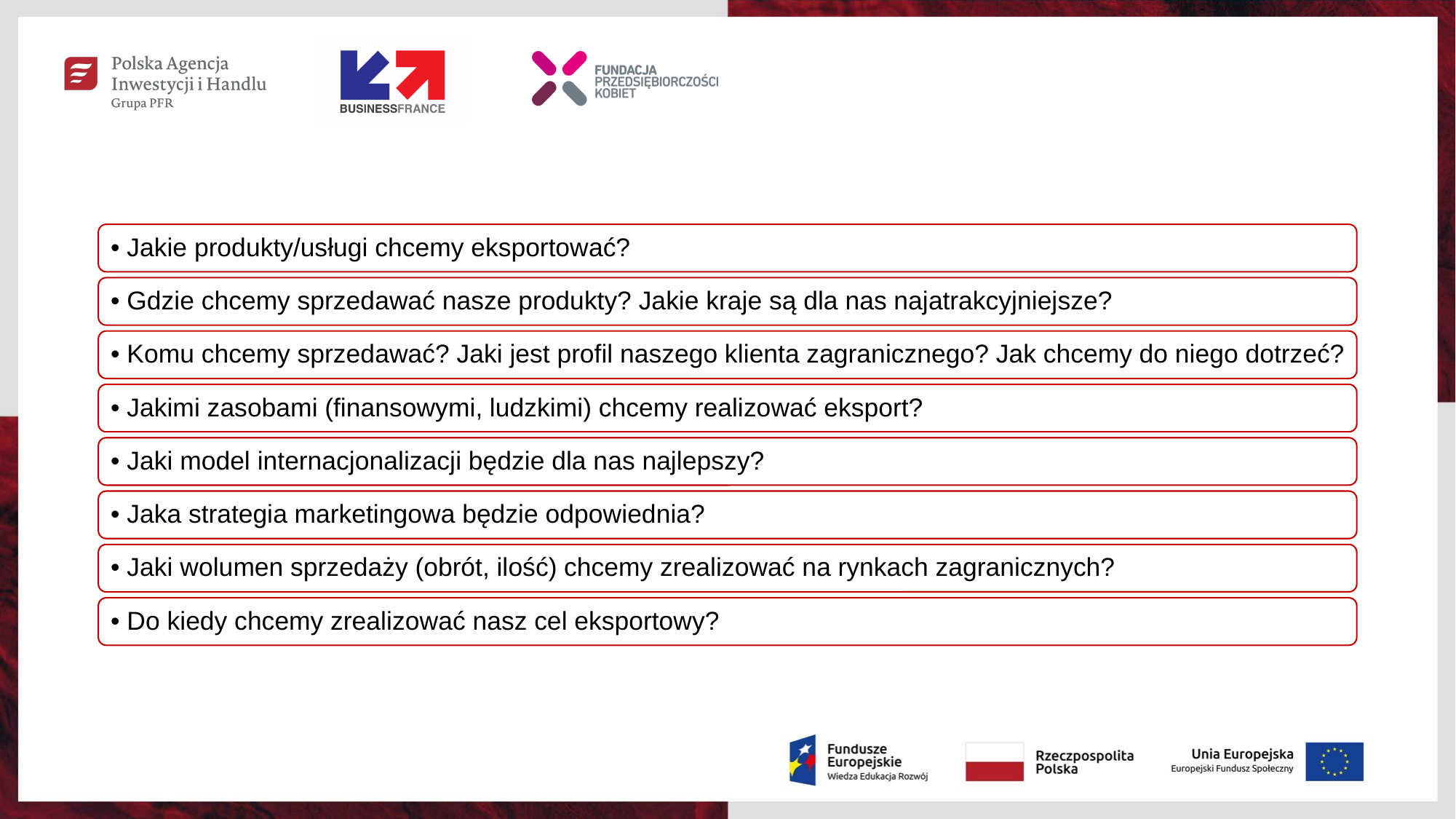

• Jakie produkty/usługi chcemy eksportować?
• Gdzie chcemy sprzedawać nasze produkty? Jakie kraje są dla nas najatrakcyjniejsze?
• Komu chcemy sprzedawać? Jaki jest profil naszego klienta zagranicznego? Jak chcemy do niego dotrzeć?
• Jakimi zasobami (finansowymi, ludzkimi) chcemy realizować eksport?
• Jaki model internacjonalizacji będzie dla nas najlepszy?
• Jaka strategia marketingowa będzie odpowiednia?
• Jaki wolumen sprzedaży (obrót, ilość) chcemy zrealizować na rynkach zagranicznych?
• Do kiedy chcemy zrealizować nasz cel eksportowy?